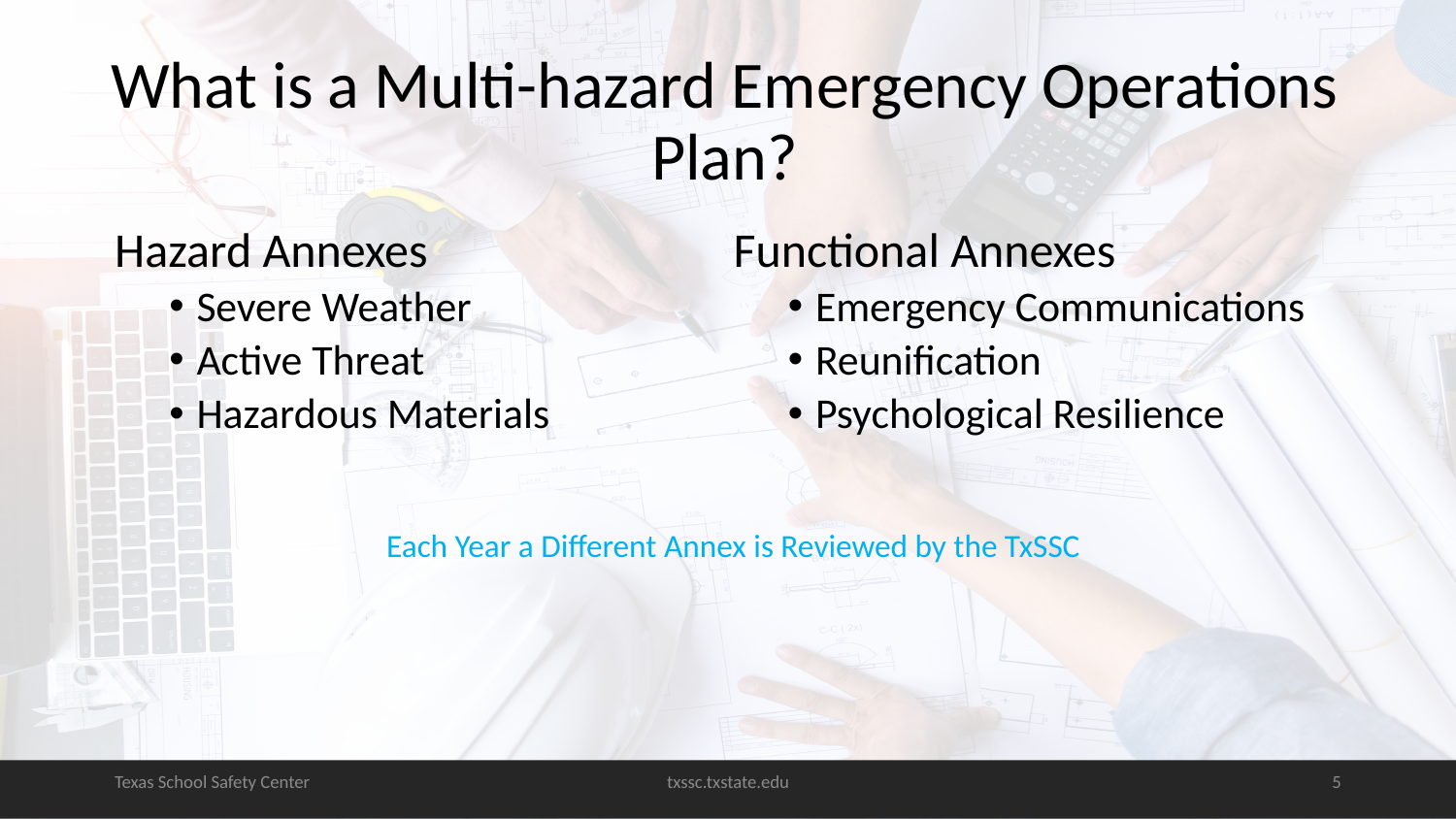

# What is a Multi-hazard Emergency Operations Plan?
Hazard Annexes
Severe Weather
Active Threat
Hazardous Materials

Functional Annexes
Emergency Communications
Reunification
Psychological Resilience
Each Year a Different Annex is Reviewed by the TxSSC
Texas School Safety Center
txssc.txstate.edu
5